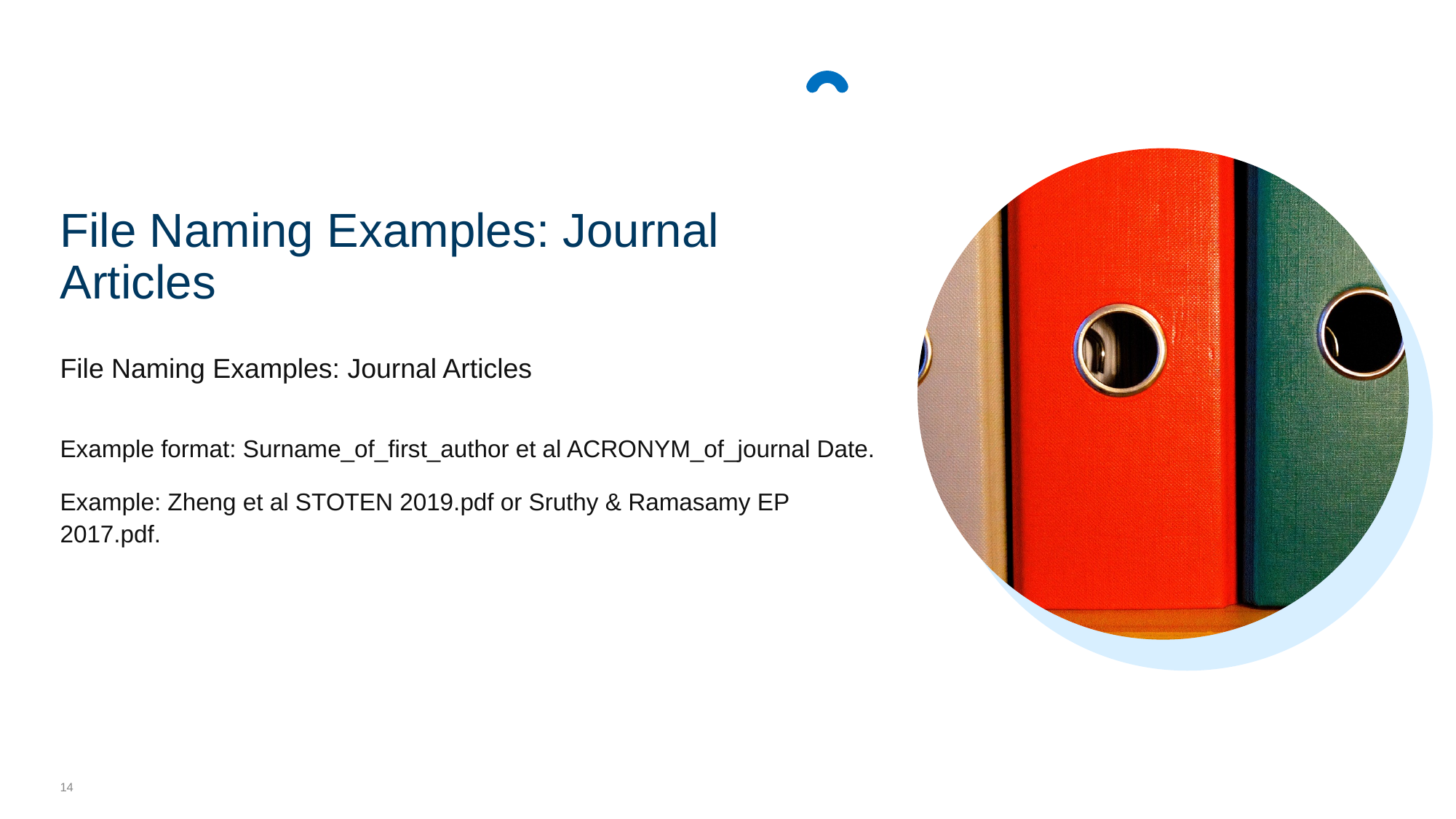

File Naming Examples: Journal Articles
File Naming Examples: Journal Articles
Example format: Surname_of_first_author et al ACRONYM_of_journal Date.
Example: Zheng et al STOTEN 2019.pdf or Sruthy & Ramasamy EP 2017.pdf.
14